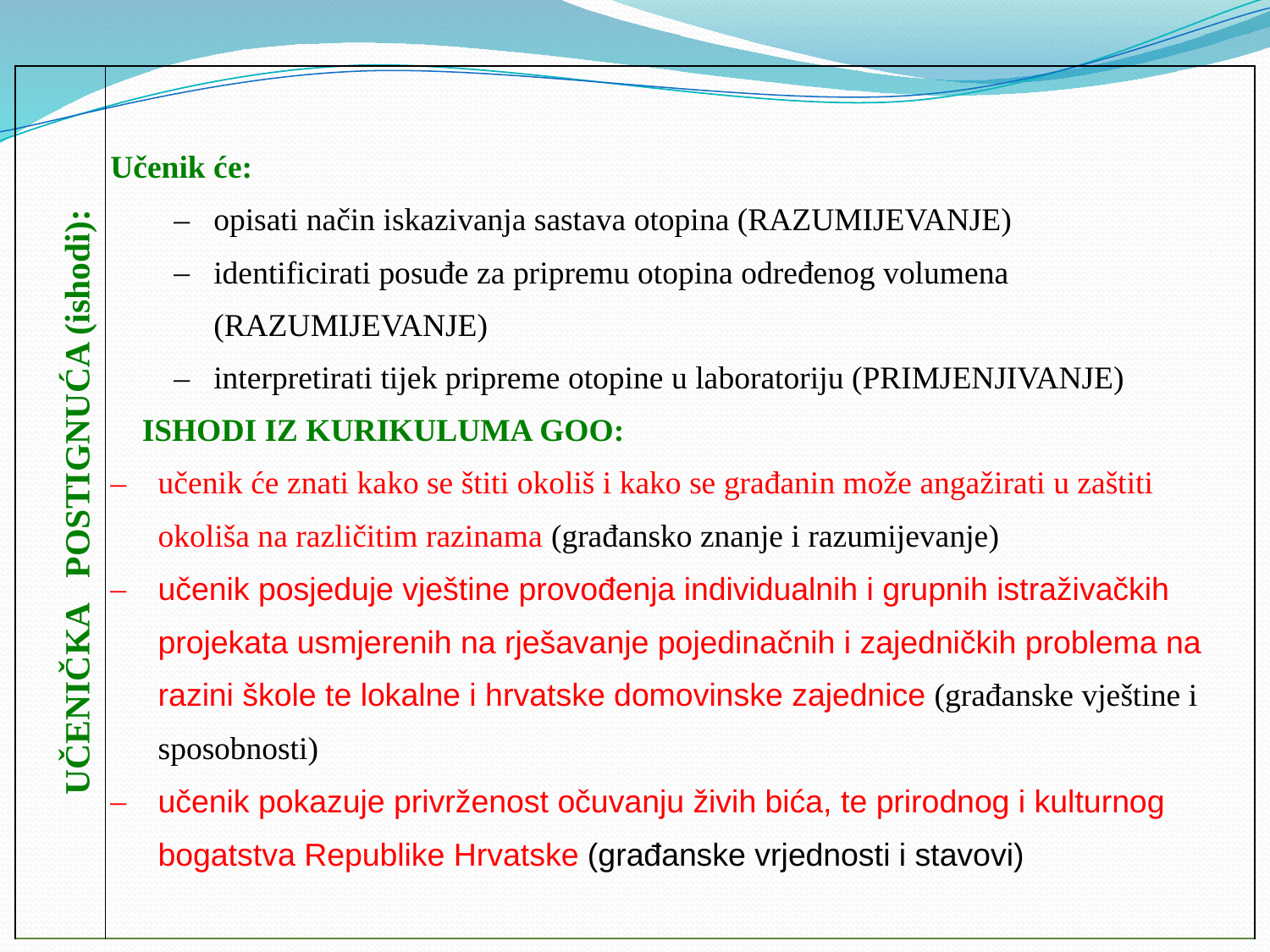

#
| UČENIČKA POSTIGNUĆA (ishodi): | Učenik će: opisati način iskazivanja sastava otopina (RAZUMIJEVANJE) identificirati posuđe za pripremu otopina određenog volumena (RAZUMIJEVANJE) interpretirati tijek pripreme otopine u laboratoriju (PRIMJENJIVANJE) ISHODI IZ KURIKULUMA GOO: učenik će znati kako se štiti okoliš i kako se građanin može angažirati u zaštiti okoliša na različitim razinama (građansko znanje i razumijevanje) učenik posjeduje vještine provođenja individualnih i grupnih istraživačkih projekata usmjerenih na rješavanje pojedinačnih i zajedničkih problema na razini škole te lokalne i hrvatske domovinske zajednice (građanske vještine i sposobnosti) učenik pokazuje privrženost očuvanju živih bića, te prirodnog i kulturnog bogatstva Republike Hrvatske (građanske vrjednosti i stavovi) |
| --- | --- |